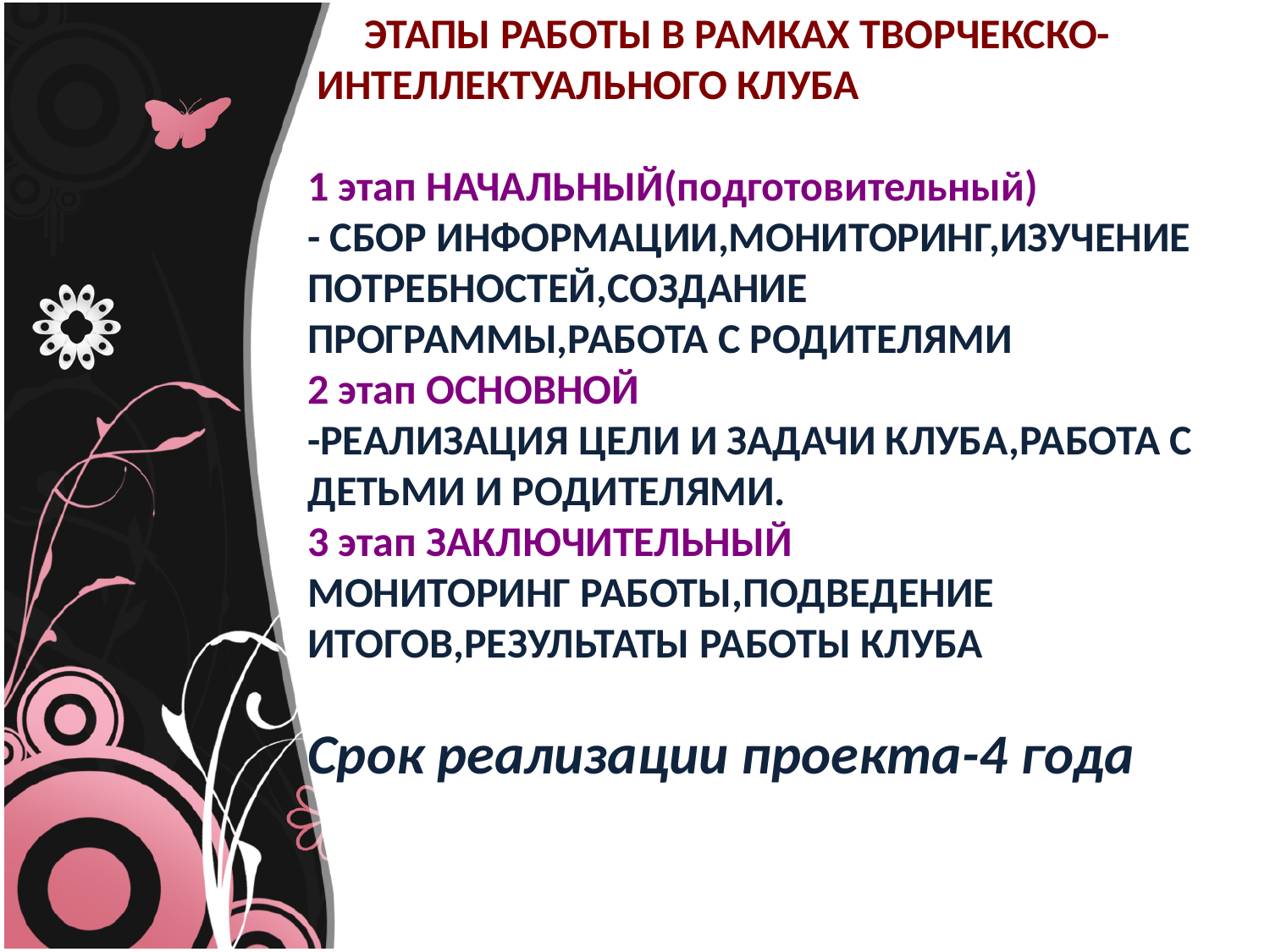

# ЭТАПЫ РАБОТЫ В РАМКАХ ТВОРЧЕКСКО-           ИНТЕЛЛЕКТУАЛЬНОГО КЛУБА 1 этап НАЧАЛЬНЫЙ(подготовительный) - СБОР ИНФОРМАЦИИ,МОНИТОРИНГ,ИЗУЧЕНИЕ ПОТРЕБНОСТЕЙ,СОЗДАНИЕ ПРОГРАММЫ,РАБОТА С РОДИТЕЛЯМИ 2 этап ОСНОВНОЙ -РЕАЛИЗАЦИЯ ЦЕЛИ И ЗАДАЧИ КЛУБА,РАБОТА С ДЕТЬМИ И РОДИТЕЛЯМИ. 3 этап ЗАКЛЮЧИТЕЛЬНЫЙ МОНИТОРИНГ РАБОТЫ,ПОДВЕДЕНИЕ ИТОГОВ,РЕЗУЛЬТАТЫ РАБОТЫ КЛУБА Срок реализации проекта-4 года